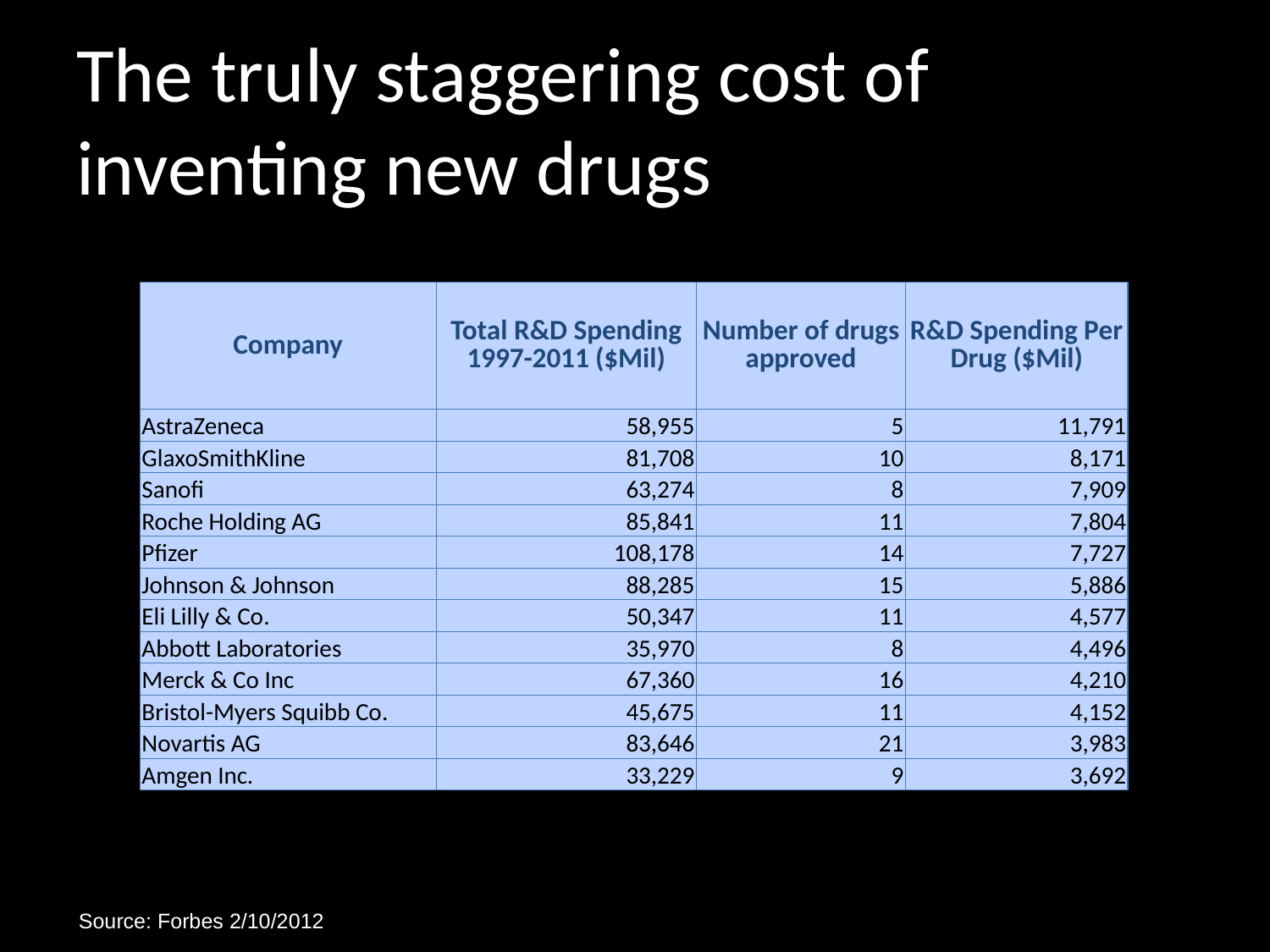

# The truly staggering cost of inventing new drugs
| Company | Total R&D Spending 1997-2011 ($Mil) | Number of drugs approved | R&D Spending Per Drug ($Mil) |
| --- | --- | --- | --- |
| AstraZeneca | 58,955 | 5 | 11,791 |
| GlaxoSmithKline | 81,708 | 10 | 8,171 |
| Sanofi | 63,274 | 8 | 7,909 |
| Roche Holding AG | 85,841 | 11 | 7,804 |
| Pfizer | 108,178 | 14 | 7,727 |
| Johnson & Johnson | 88,285 | 15 | 5,886 |
| Eli Lilly & Co. | 50,347 | 11 | 4,577 |
| Abbott Laboratories | 35,970 | 8 | 4,496 |
| Merck & Co Inc | 67,360 | 16 | 4,210 |
| Bristol-Myers Squibb Co. | 45,675 | 11 | 4,152 |
| Novartis AG | 83,646 | 21 | 3,983 |
| Amgen Inc. | 33,229 | 9 | 3,692 |
Source: Forbes 2/10/2012